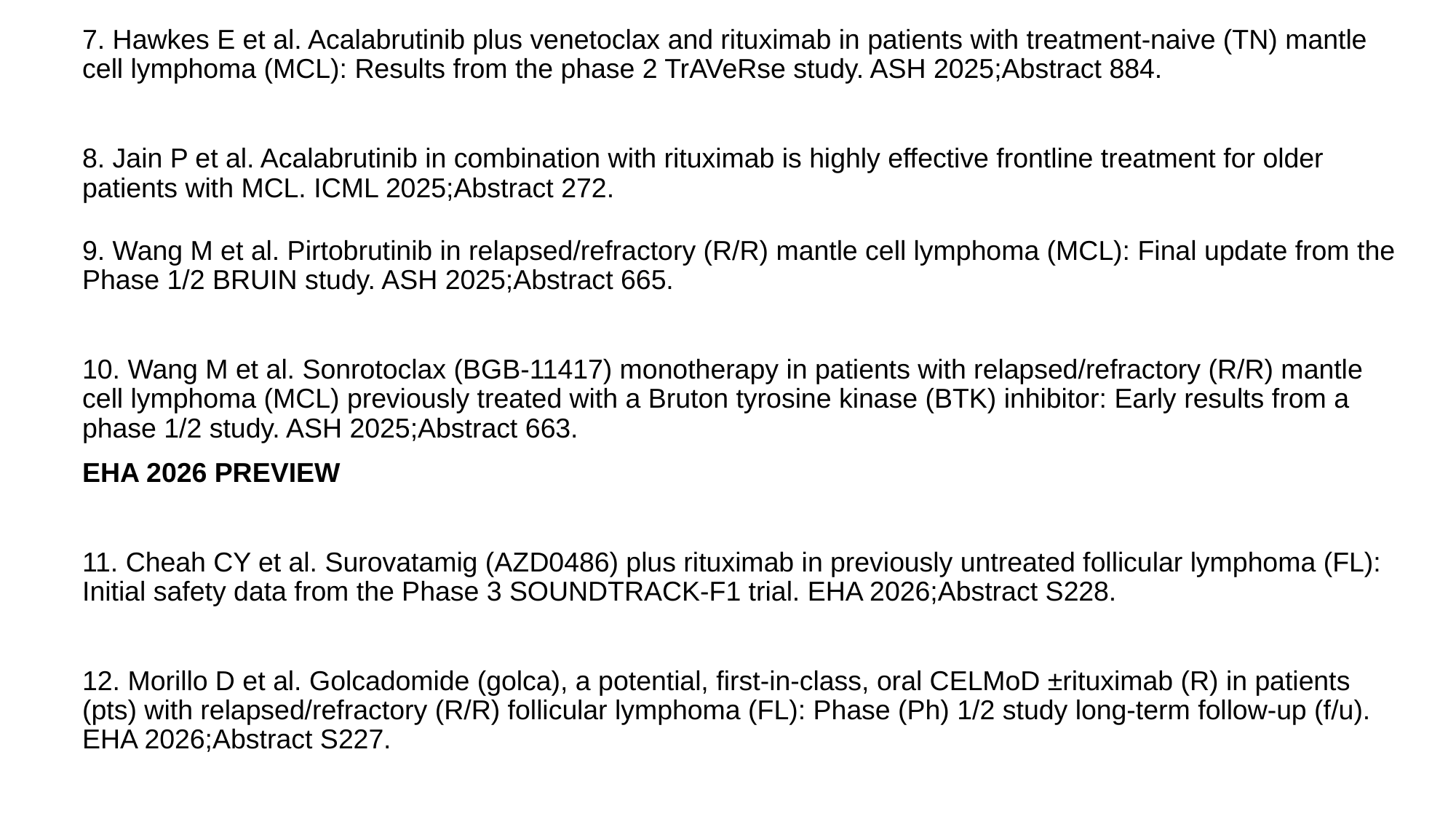

7. Hawkes E et al. Acalabrutinib plus venetoclax and rituximab in patients with treatment-naive (TN) mantle cell lymphoma (MCL): Results from the phase 2 TrAVeRse study. ASH 2025;Abstract 884.

8. Jain P et al. Acalabrutinib in combination with rituximab is highly effective frontline treatment for older patients with MCL. ICML 2025;Abstract 272.
9. Wang M et al. Pirtobrutinib in relapsed/refractory (R/R) mantle cell lymphoma (MCL): Final update from the Phase 1/2 BRUIN study. ASH 2025;Abstract 665.

10. Wang M et al. Sonrotoclax (BGB-11417) monotherapy in patients with relapsed/refractory (R/R) mantle cell lymphoma (MCL) previously treated with a Bruton tyrosine kinase (BTK) inhibitor: Early results from a phase 1/2 study. ASH 2025;Abstract 663.
EHA 2026 PREVIEW

11. Cheah CY et al. Surovatamig (AZD0486) plus rituximab in previously untreated follicular lymphoma (FL): Initial safety data from the Phase 3 SOUNDTRACK-F1 trial. EHA 2026;Abstract S228.

12. Morillo D et al. Golcadomide (golca), a potential, first-in-class, oral CELMoD ±rituximab (R) in patients (pts) with relapsed/refractory (R/R) follicular lymphoma (FL): Phase (Ph) 1/2 study long-term follow-up (f/u). EHA 2026;Abstract S227.